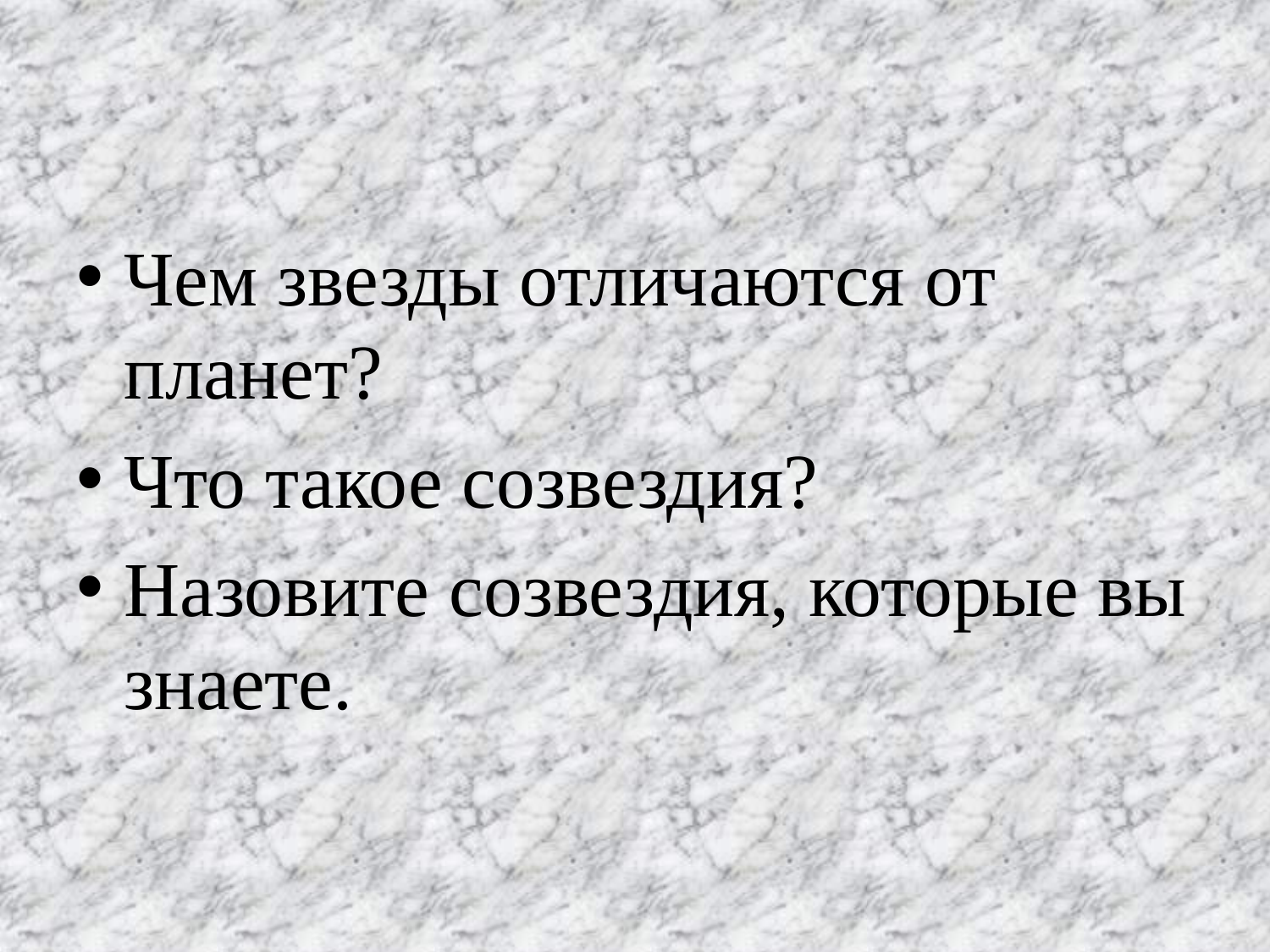

#
Чем звезды отличаются от планет?
Что такое созвездия?
Назовите созвездия, которые вы знаете.